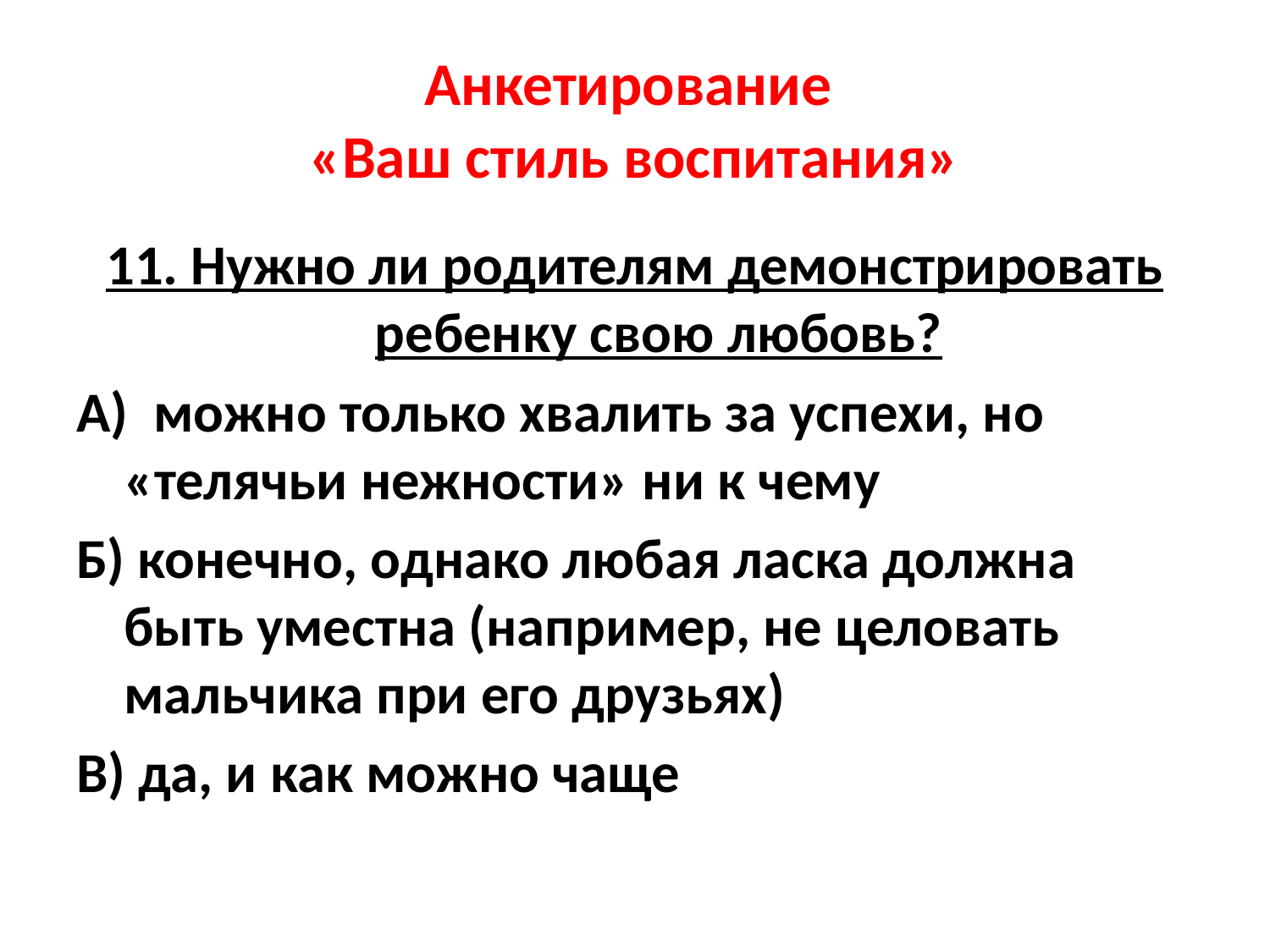

# Анкетирование «Ваш стиль воспитания»
11. Нужно ли родителям демонстрировать ребенку свою любовь?
А)  можно только хвалить за успехи, но «телячьи нежности» ни к чему
Б) конечно, однако любая ласка должна быть уместна (например, не целовать мальчика при его друзьях)
В) да, и как можно чаще